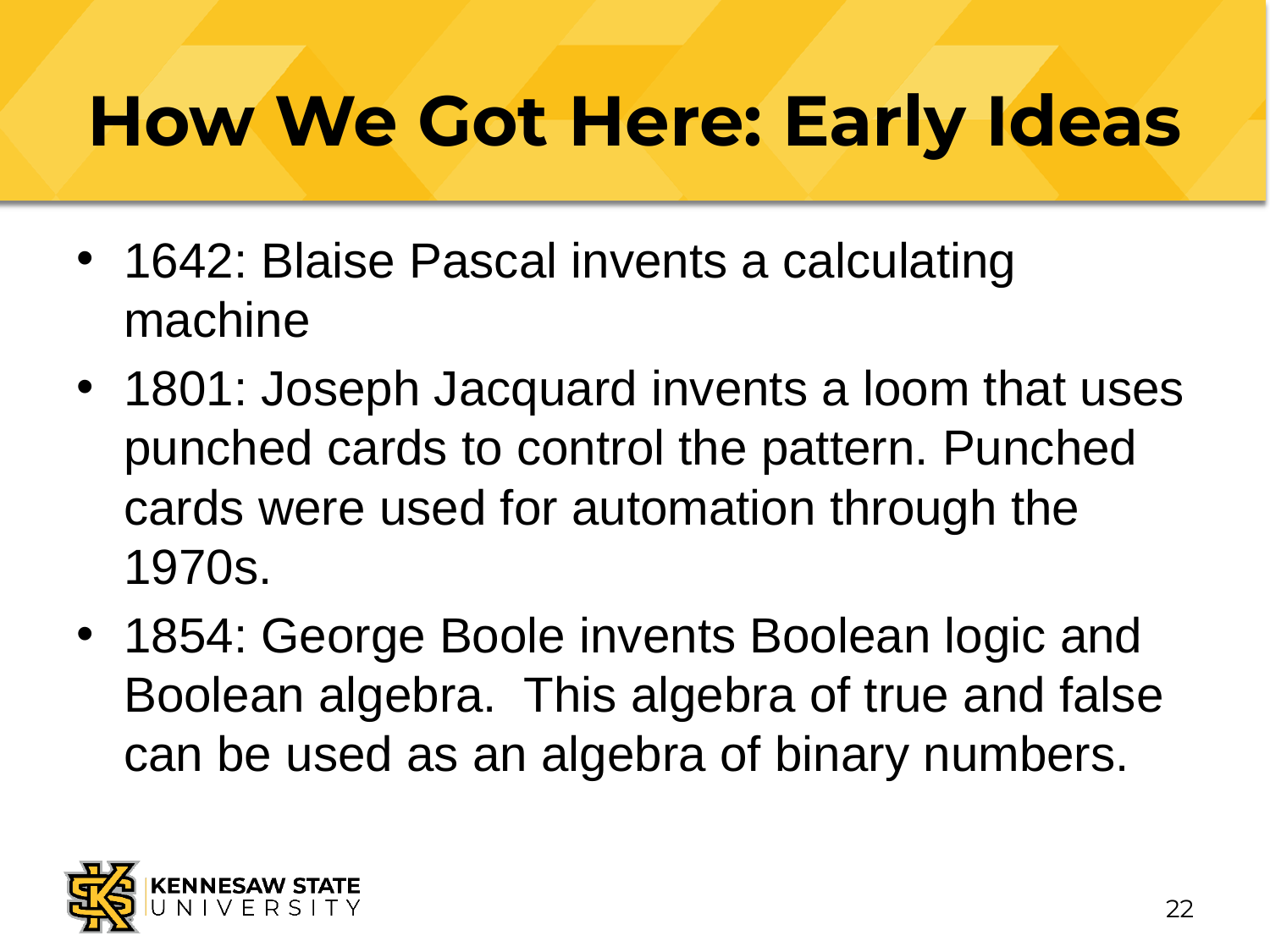

# How We Got Here: Early Ideas
1642: Blaise Pascal invents a calculating machine
1801: Joseph Jacquard invents a loom that uses punched cards to control the pattern. Punched cards were used for automation through the 1970s.
1854: George Boole invents Boolean logic and Boolean algebra.  This algebra of true and false can be used as an algebra of binary numbers.

22